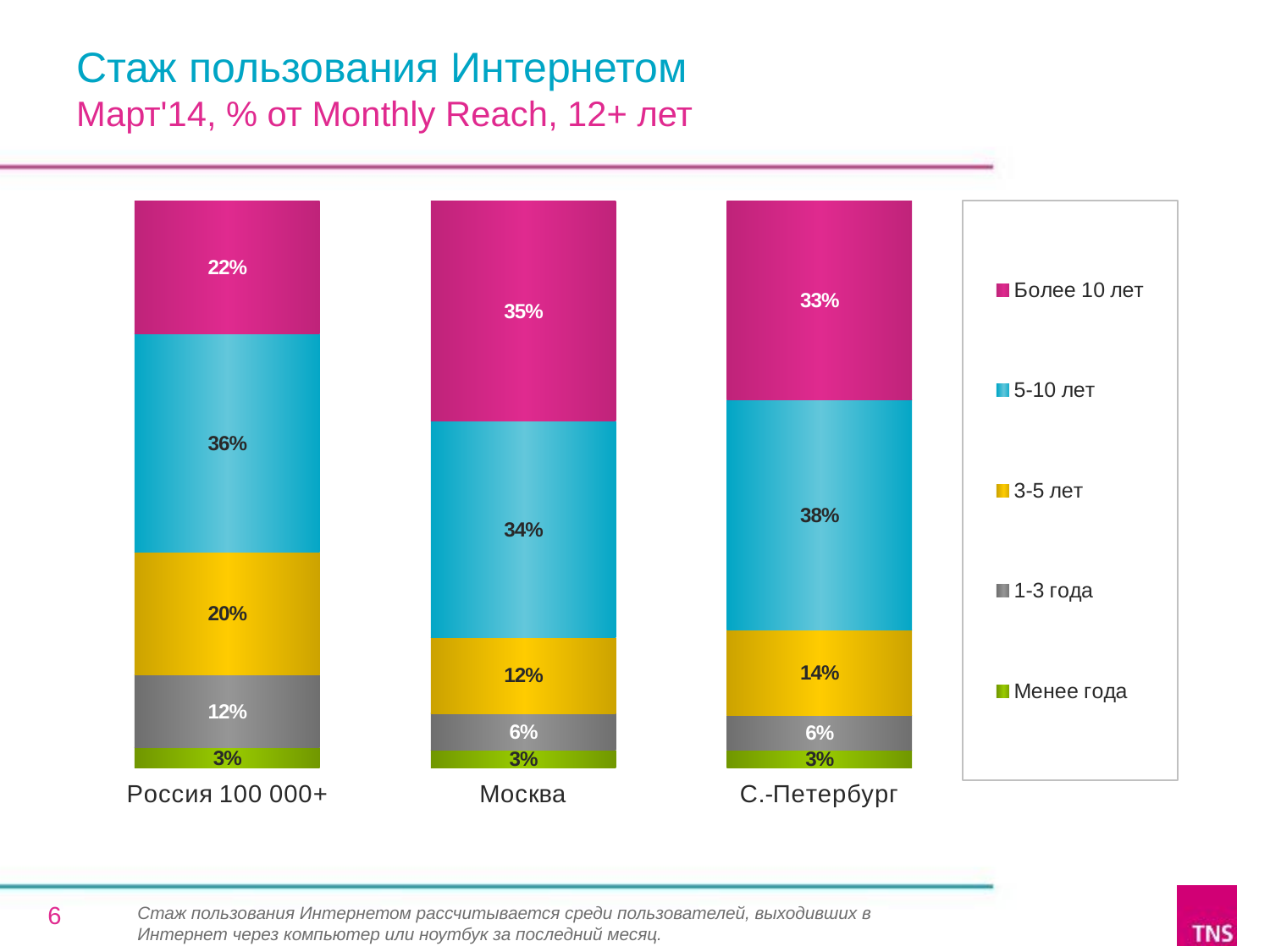

Стаж пользования Интернетом
Март'14, % от Monthly Reach, 12+ лет

### Chart

| Category | Менее года | 1-3 года | 3-5 лет | 5-10 лет | Более 10 лет |
|---|---|---|---|---|---|
| Россия 100 000+ | 3.2 | 12.0 | 20.2 | 35.9 | 21.9 |
| Москва | 2.7 | 5.9 | 12.0 | 34.4 | 35.0 |
| С.-Петербург | 2.8 | 5.8 | 14.0 | 37.9 | 32.7 |
6
Стаж пользования Интернетом рассчитывается среди пользователей, выходивших в Интернет через компьютер или ноутбук за последний месяц.